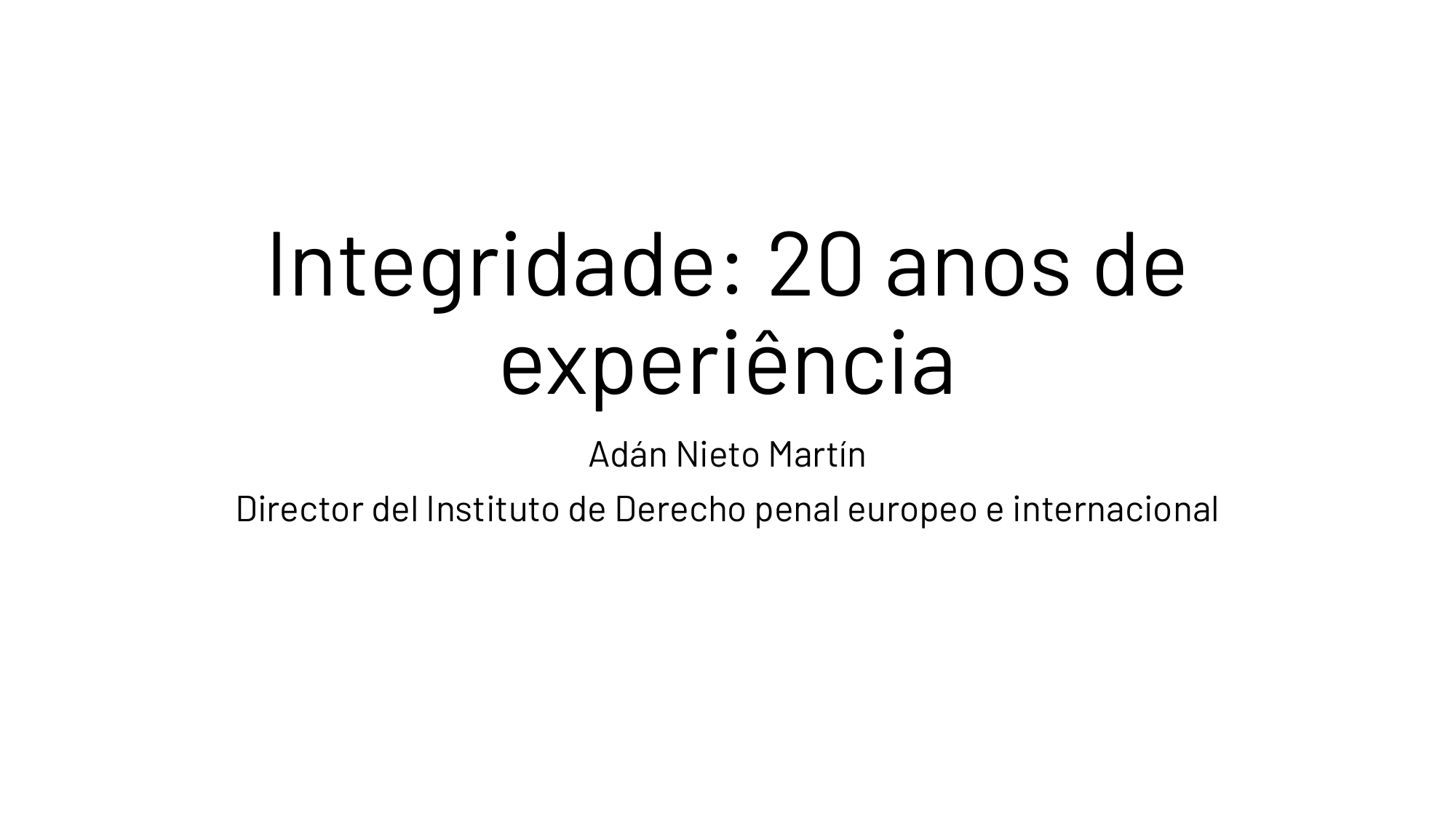

# Integridade: 20 anos de experiência
Adán Nieto Martín
Director del Instituto de Derecho penal europeo e internacional